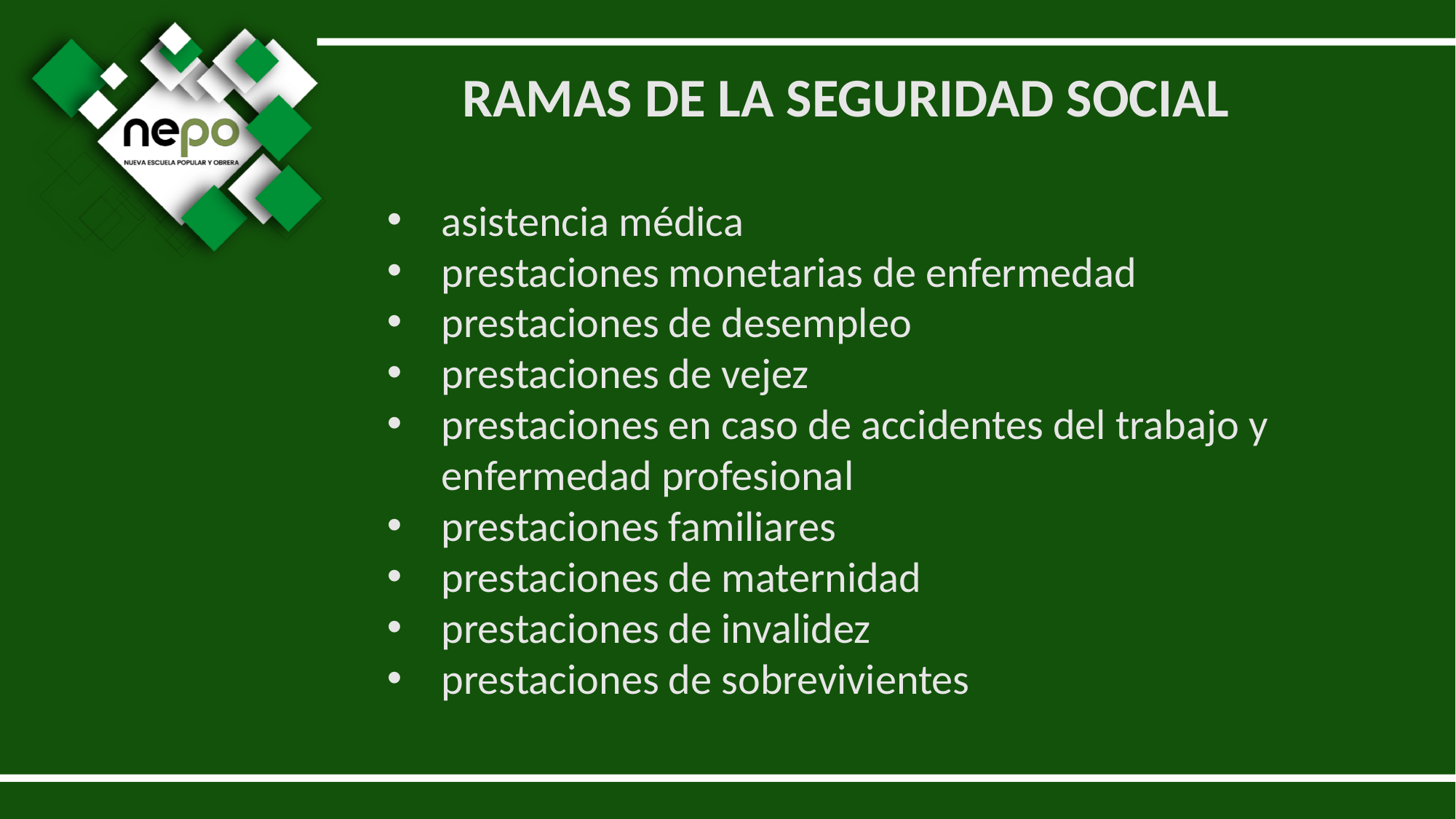

RAMAS DE LA SEGURIDAD SOCIAL

asistencia médica
prestaciones monetarias de enfermedad
prestaciones de desempleo
prestaciones de vejez
prestaciones en caso de accidentes del trabajo y enfermedad profesional
prestaciones familiares
prestaciones de maternidad
prestaciones de invalidez
prestaciones de sobrevivientes